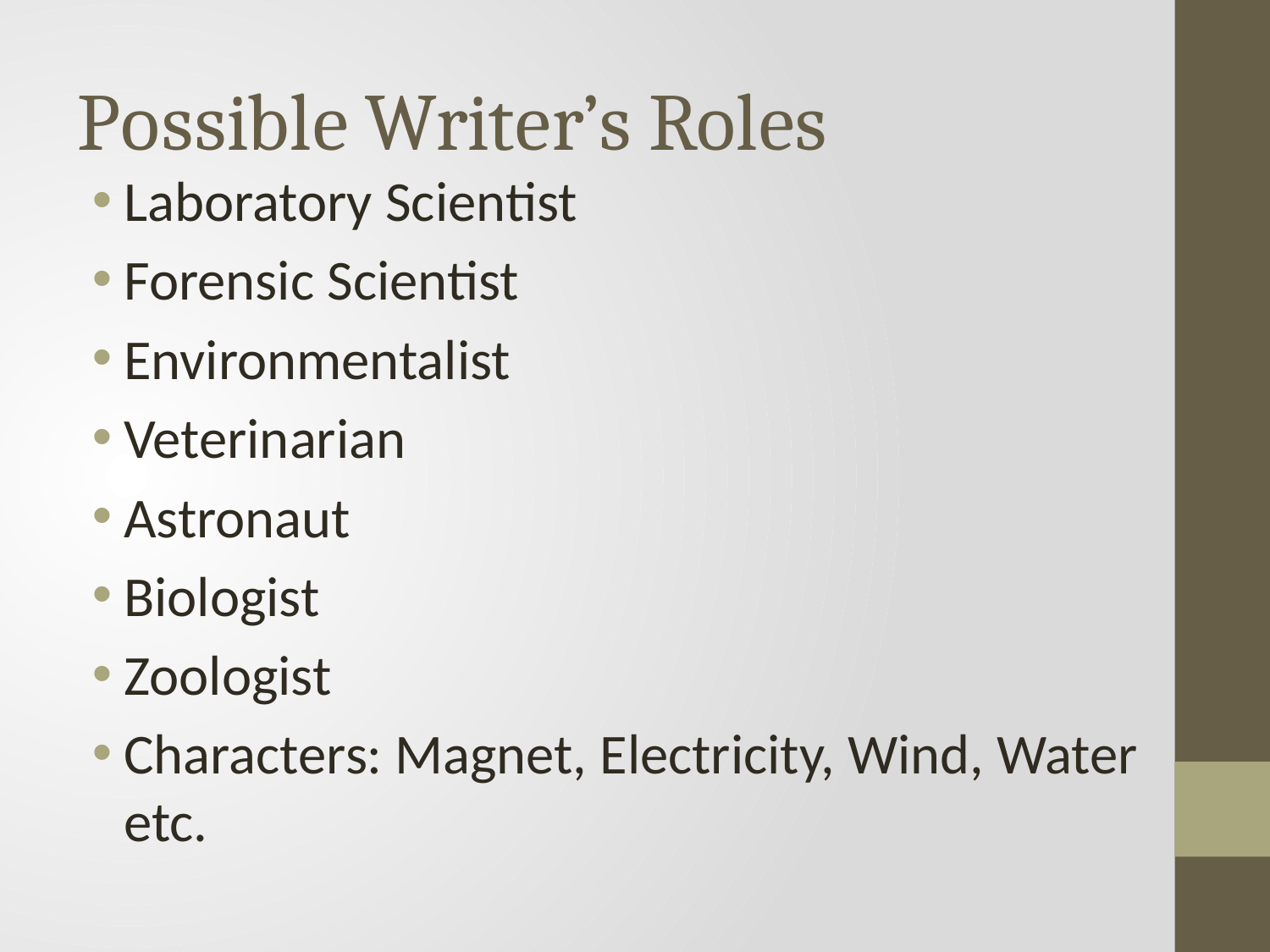

# Possible Writer’s Roles
Laboratory Scientist
Forensic Scientist
Environmentalist
Veterinarian
Astronaut
Biologist
Zoologist
Characters: Magnet, Electricity, Wind, Water etc.